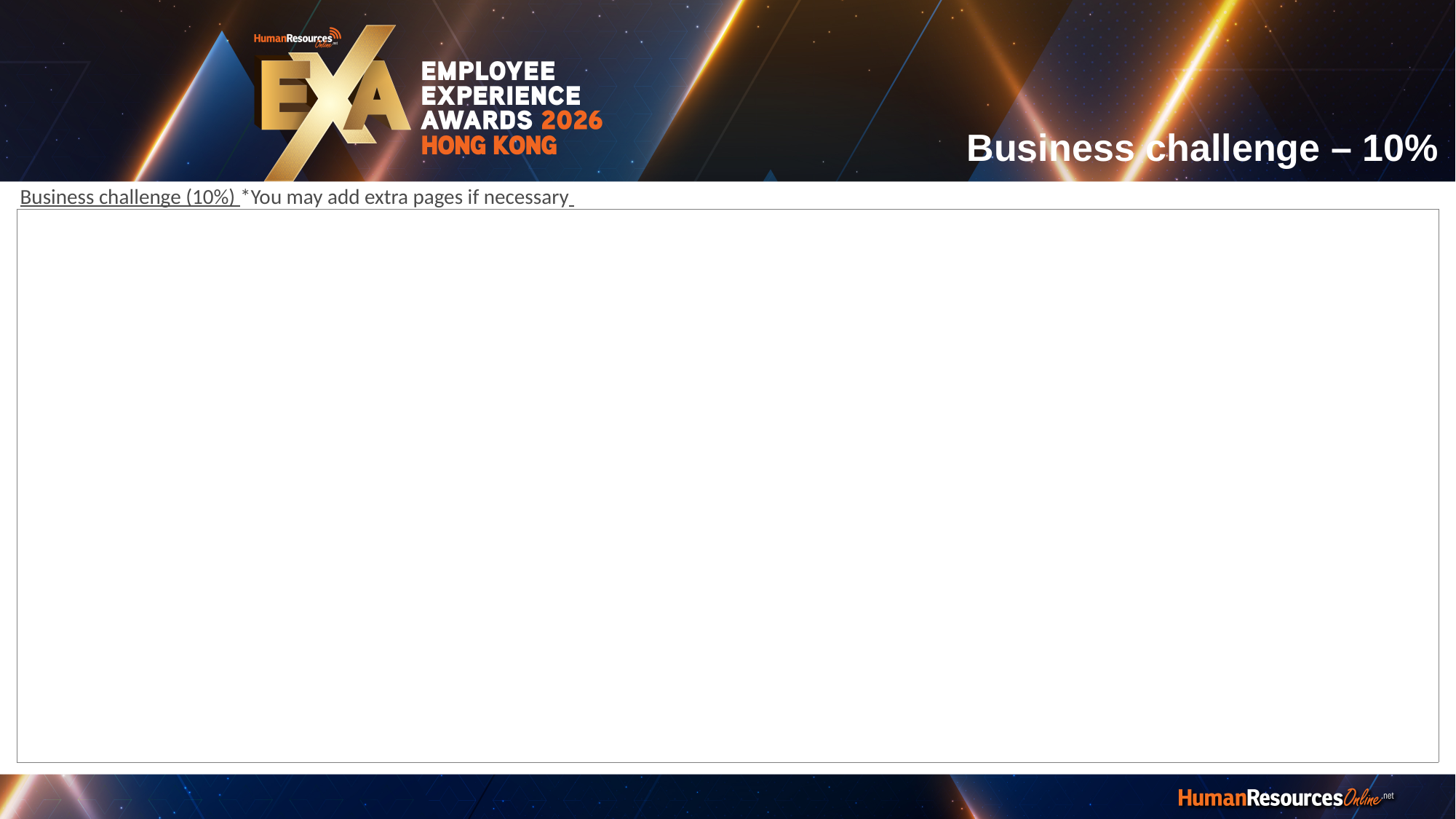

Business challenge – 10%
Business challenge (10%) *You may add extra pages if necessary
|  |
| --- |